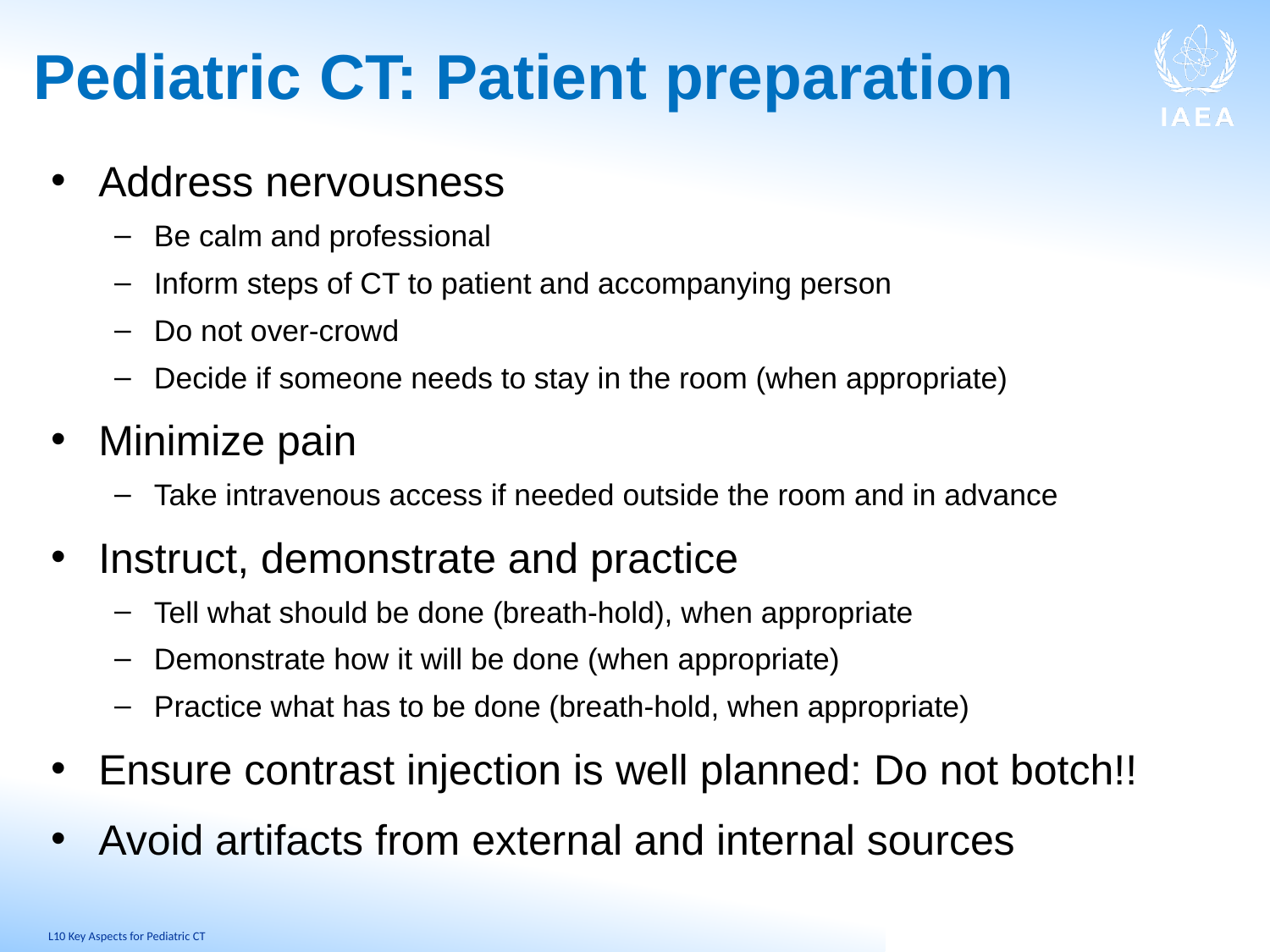

# Pediatric CT: Patient preparation
Address nervousness
Be calm and professional
Inform steps of CT to patient and accompanying person
Do not over-crowd
Decide if someone needs to stay in the room (when appropriate)
Minimize pain
Take intravenous access if needed outside the room and in advance
Instruct, demonstrate and practice
Tell what should be done (breath-hold), when appropriate
Demonstrate how it will be done (when appropriate)
Practice what has to be done (breath-hold, when appropriate)
Ensure contrast injection is well planned: Do not botch!!
Avoid artifacts from external and internal sources